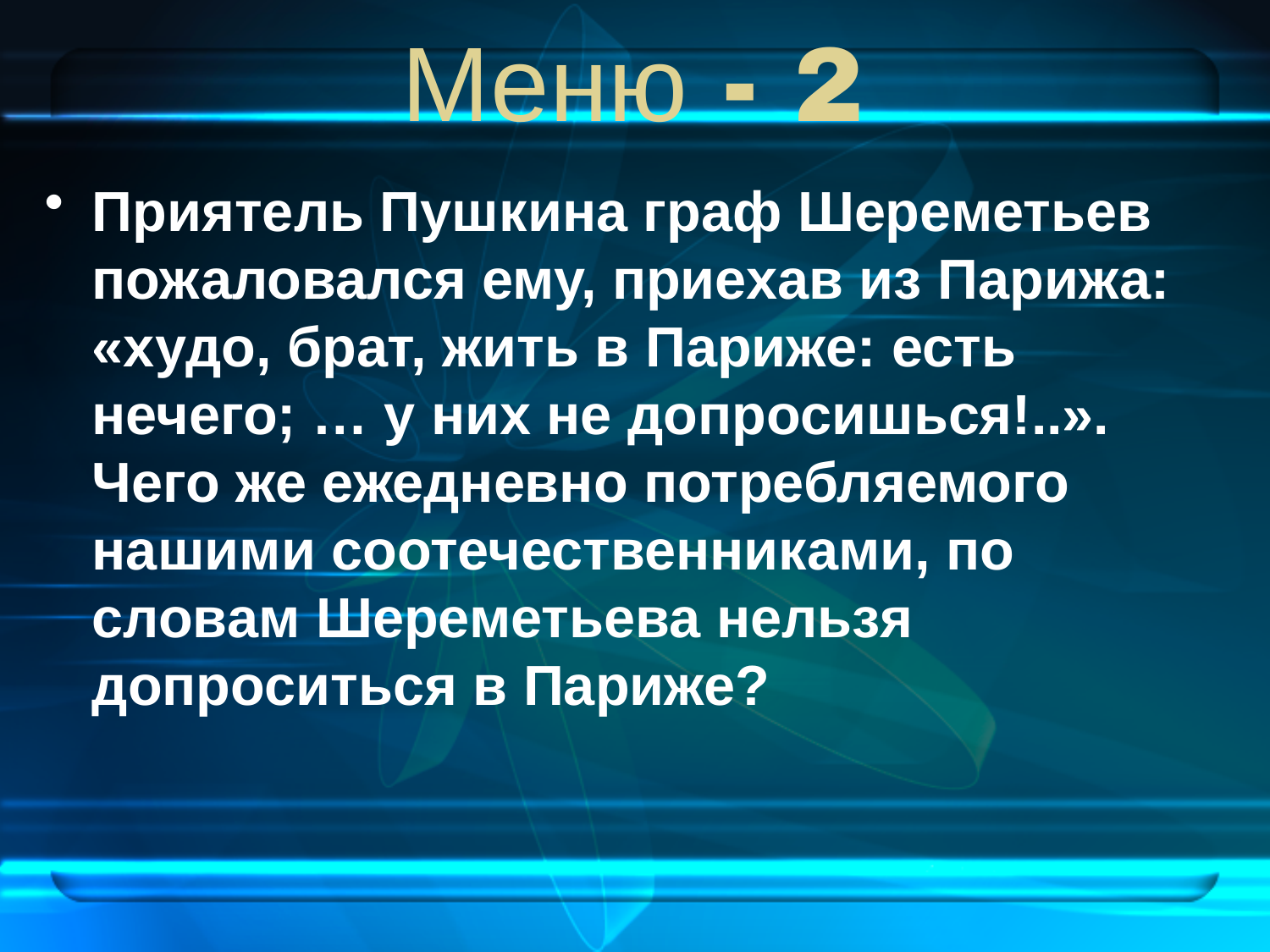

# Меню - 2
Приятель Пушкина граф Шереметьев пожаловался ему, приехав из Парижа: «худо, брат, жить в Париже: есть нечего; … у них не допросишься!..». Чего же ежедневно потребляемого нашими соотечественниками, по словам Шереметьева нельзя допроситься в Париже?